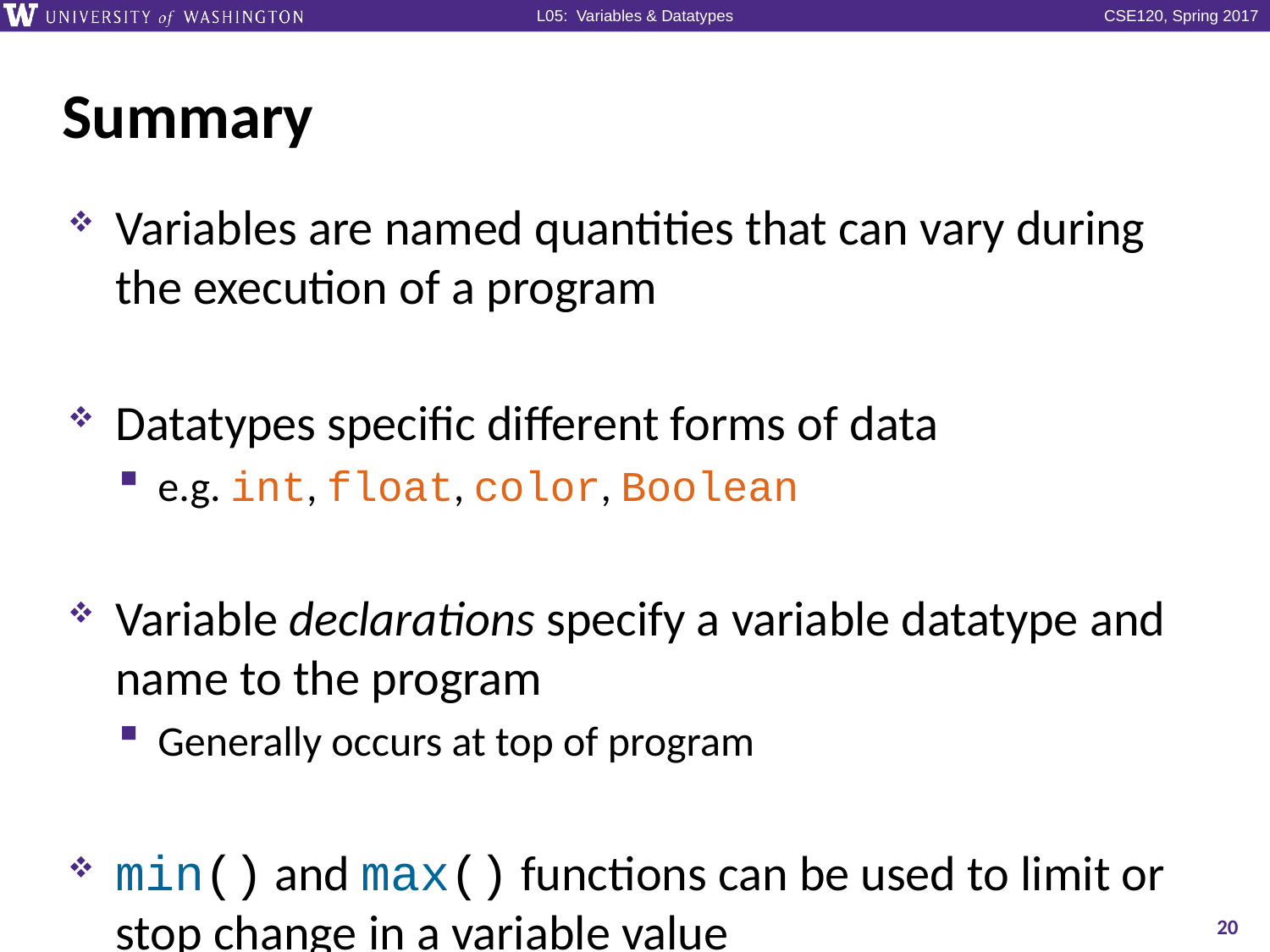

# Summary
Variables are named quantities that can vary during the execution of a program

Datatypes specific different forms of data
e.g. int, float, color, Boolean

Variable declarations specify a variable datatype and name to the program
Generally occurs at top of program

min() and max() functions can be used to limit or stop change in a variable value
20